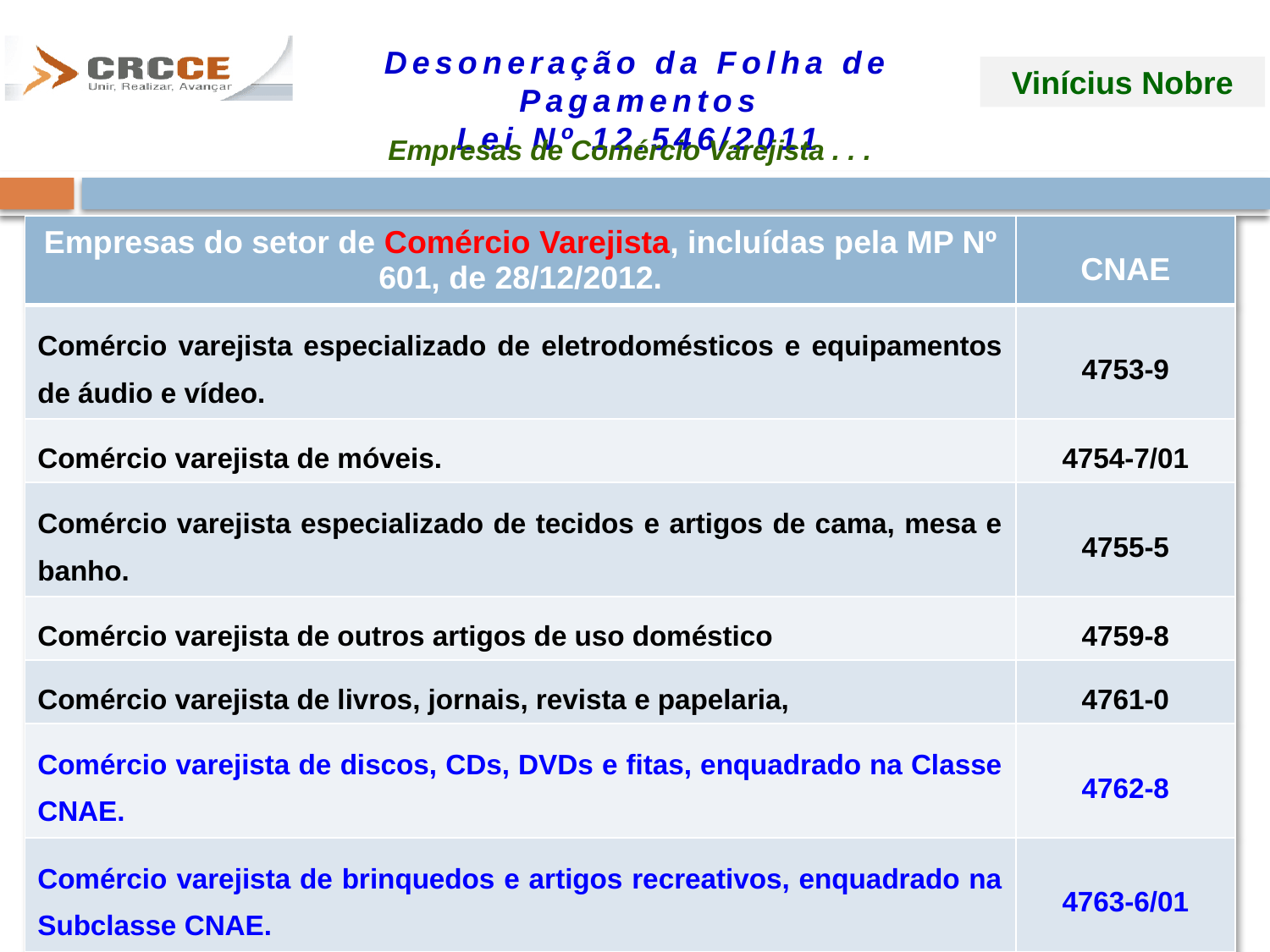

Empresas de Comércio Varejista . . .
| Empresas do setor de Comércio Varejista, incluídas pela MP Nº 601, de 28/12/2012. | CNAE |
| --- | --- |
| Comércio varejista especializado de eletrodomésticos e equipamentos de áudio e vídeo. | 4753-9 |
| Comércio varejista de móveis. | 4754-7/01 |
| Comércio varejista especializado de tecidos e artigos de cama, mesa e banho. | 4755-5 |
| Comércio varejista de outros artigos de uso doméstico | 4759-8 |
| Comércio varejista de livros, jornais, revista e papelaria, | 4761-0 |
| Comércio varejista de discos, CDs, DVDs e fitas, enquadrado na Classe CNAE. | 4762-8 |
| Comércio varejista de brinquedos e artigos recreativos, enquadrado na Subclasse CNAE. | 4763-6/01 |
| Comércio varejista de artigos esportivos, enquadrado na Subclasse CNAE. | 4763-6/02 |